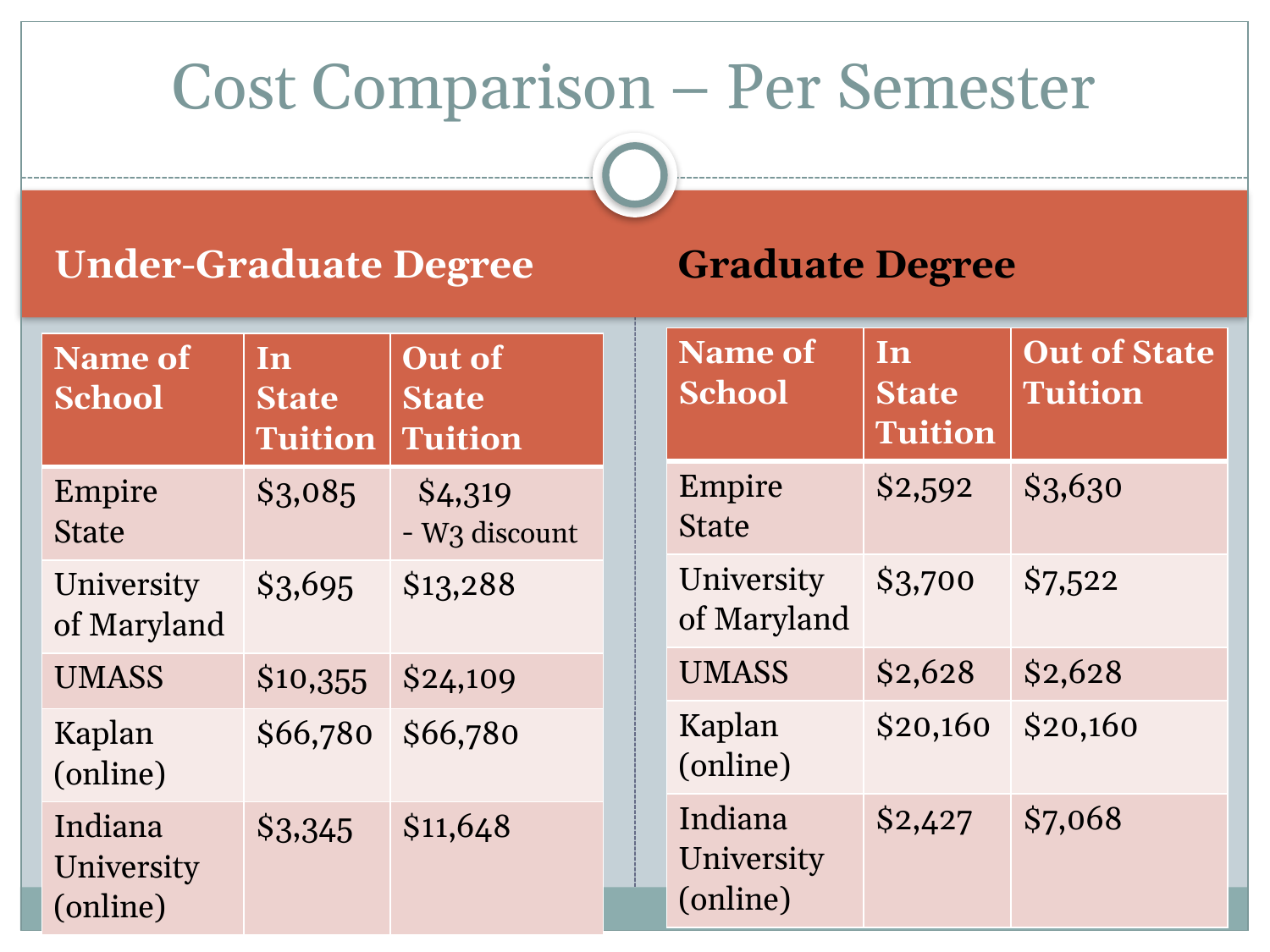

# Cost Comparison – Per Semester
Under-Graduate Degree
Graduate Degree
| Name of School | In State Tuition | Out of State Tuition |
| --- | --- | --- |
| Empire State | $2,592 | $3,630 |
| University of Maryland | $3,700 | $7,522 |
| UMASS | $2,628 | $2,628 |
| Kaplan (online) | $20,160 | $20,160 |
| Indiana University (online) | $2,427 | $7,068 |
| Name of School | In State Tuition | Out of State Tuition |
| --- | --- | --- |
| Empire State | $3,085 | $4,319 - W3 discount |
| University of Maryland | $3,695 | $13,288 |
| UMASS | $10,355 | $24,109 |
| Kaplan (online) | $66,780 | $66,780 |
| Indiana University (online) | $3,345 | $11,648 |